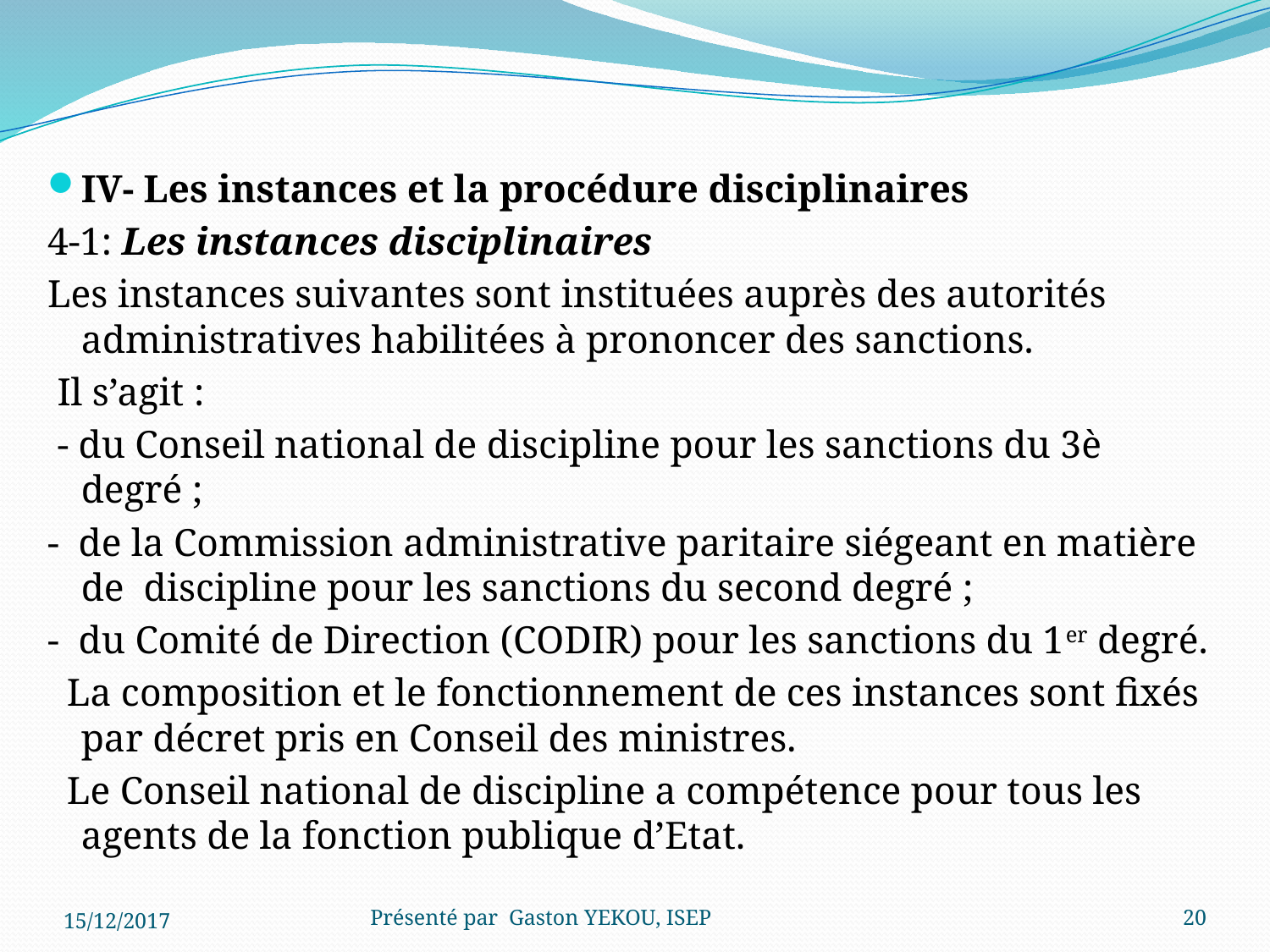

IV- Les instances et la procédure disciplinaires
4-1: Les instances disciplinaires
Les instances suivantes sont instituées auprès des autorités administratives habilitées à prononcer des sanctions.
 Il s’agit :
 - du Conseil national de discipline pour les sanctions du 3è degré ;
-  de la Commission administrative paritaire siégeant en matière de  discipline pour les sanctions du second degré ;
-  du Comité de Direction (CODIR) pour les sanctions du 1er degré.
  La composition et le fonctionnement de ces instances sont fixés par décret pris en Conseil des ministres.
  Le Conseil national de discipline a compétence pour tous les agents de la fonction publique d’Etat.

15/12/2017
Présenté par  Gaston YEKOU, ISEP
20